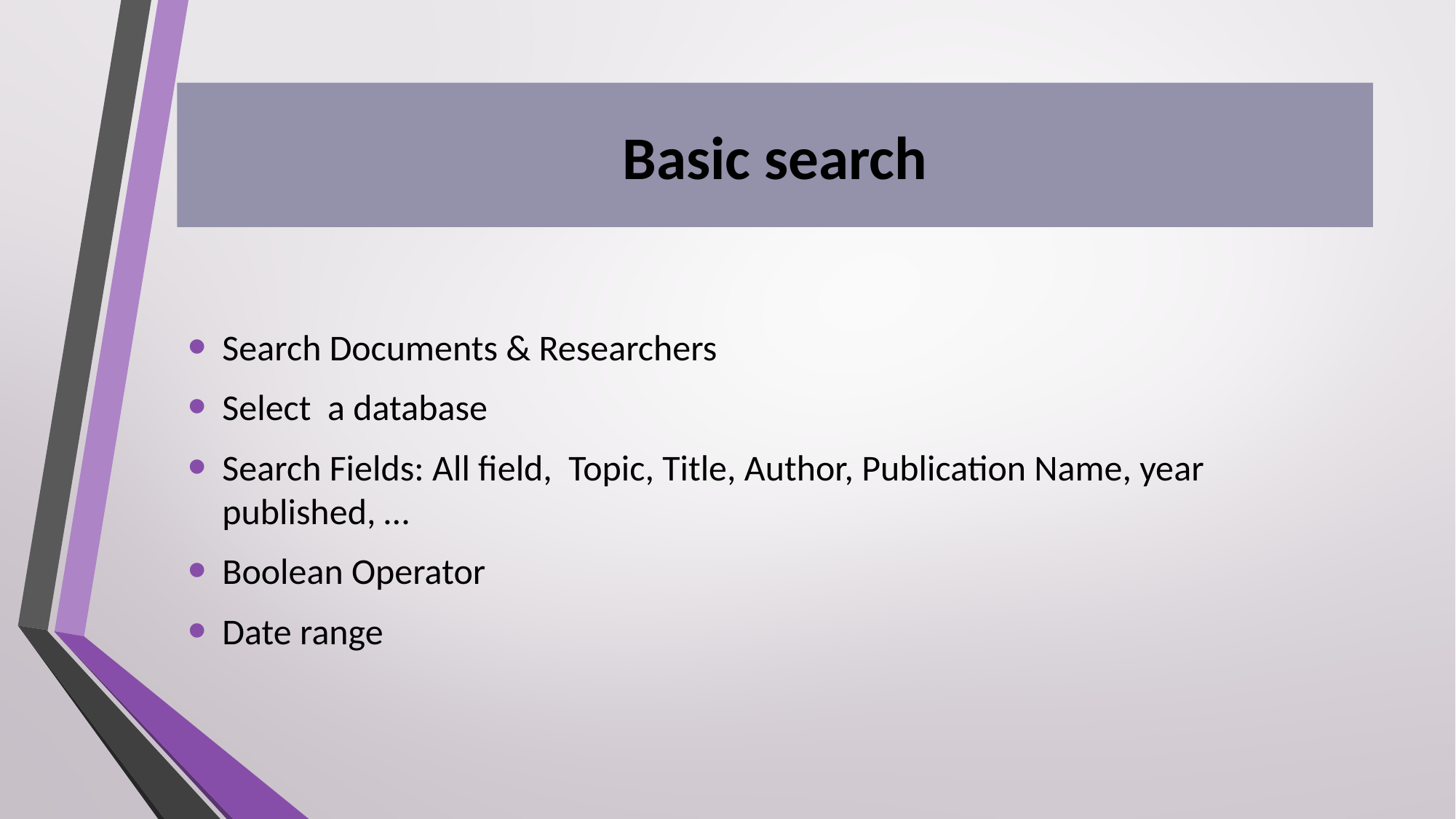

# Basic search
Search Documents & Researchers
Select  a database
Search Fields: All field,  Topic, Title, Author, Publication Name, year published, …
Boolean Operator
Date range